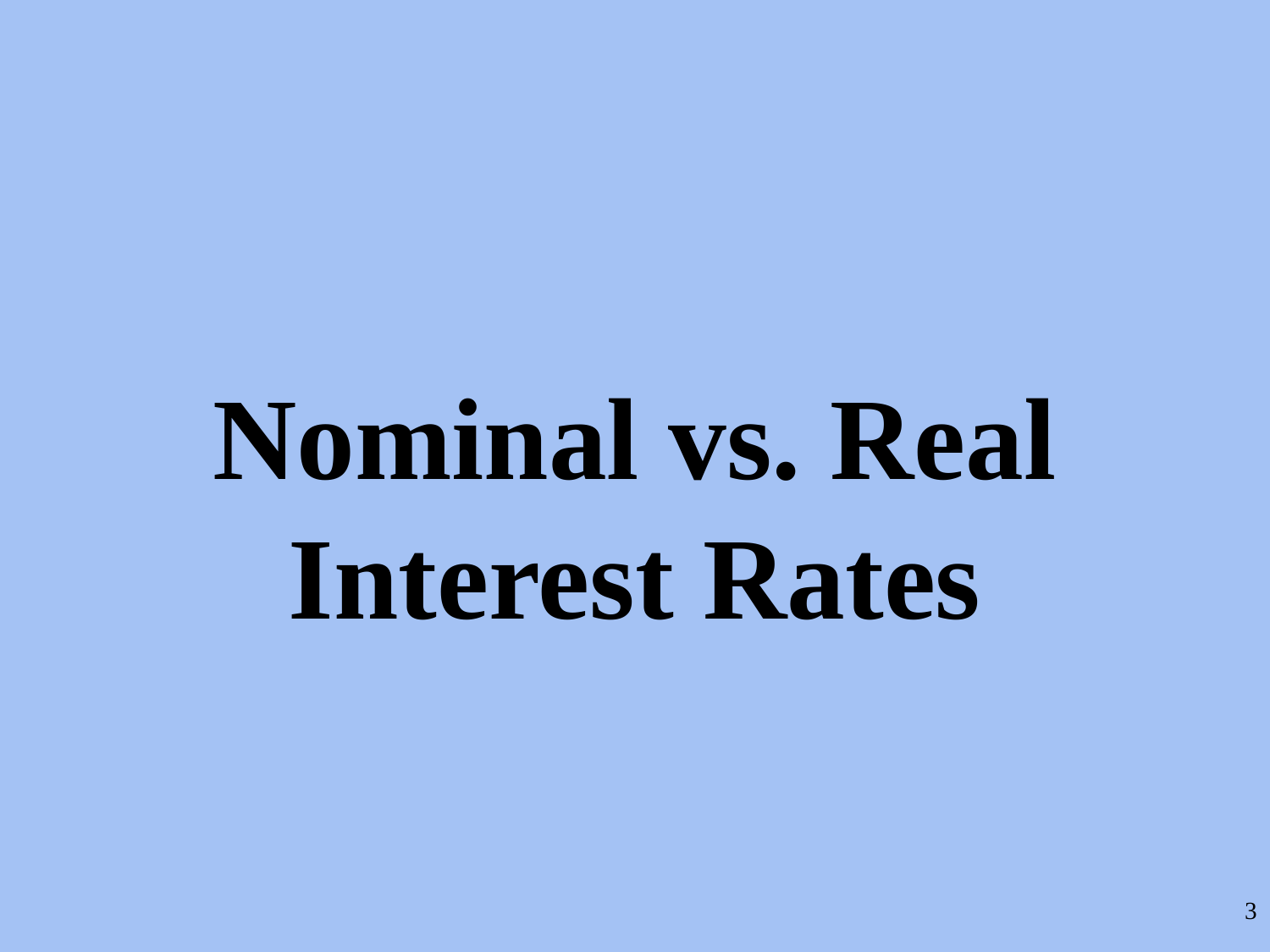

# Nominal vs. Real Interest Rates
3